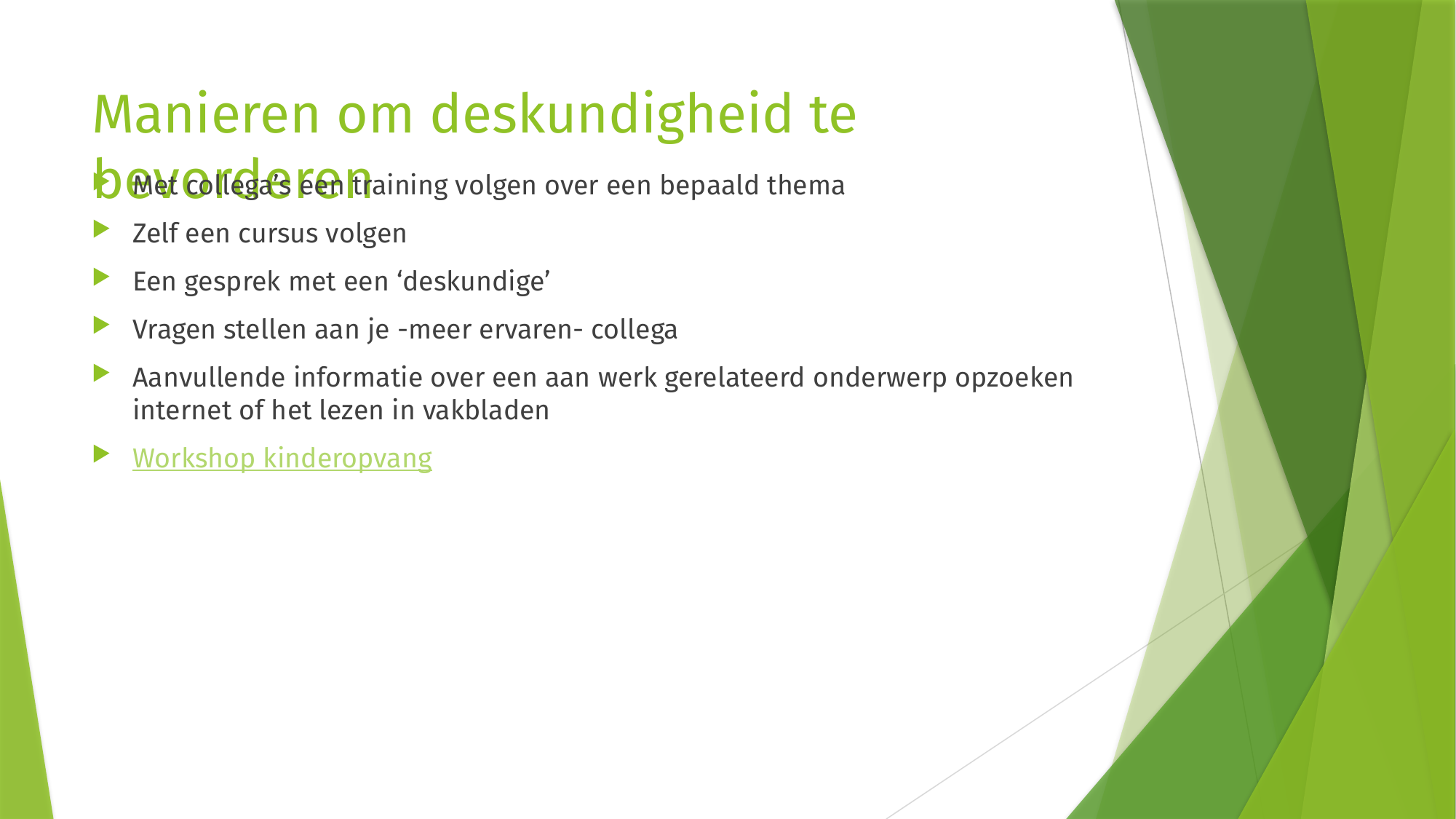

# Manieren om deskundigheid te bevorderen
Met collega’s een training volgen over een bepaald thema
Zelf een cursus volgen
Een gesprek met een ‘deskundige’
Vragen stellen aan je -meer ervaren- collega
Aanvullende informatie over een aan werk gerelateerd onderwerp opzoeken internet of het lezen in vakbladen
Workshop kinderopvang